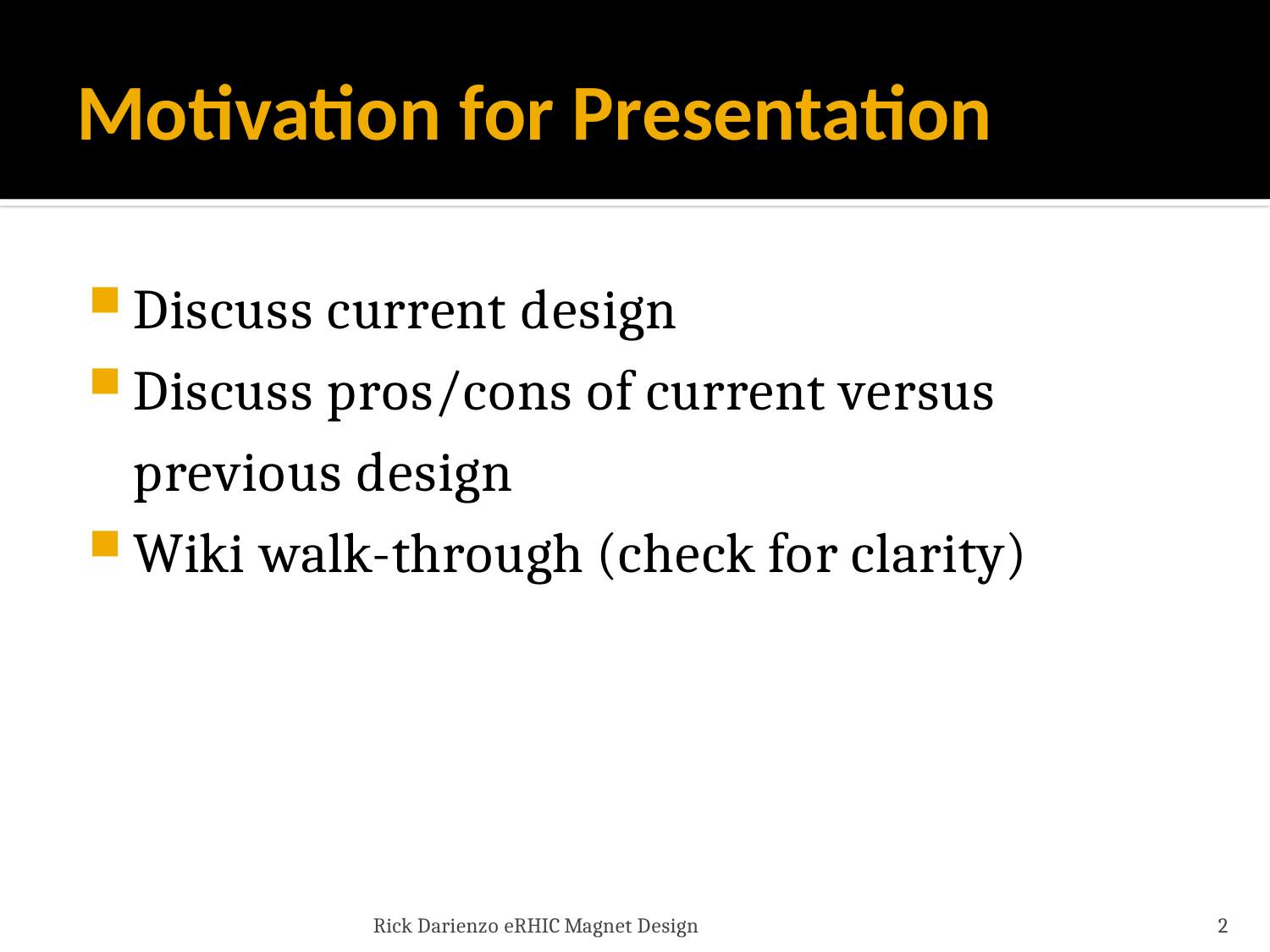

# Motivation for Presentation
Discuss current design
Discuss pros/cons of current versus previous design
Wiki walk-through (check for clarity)

Rick Darienzo eRHIC Magnet Design
2